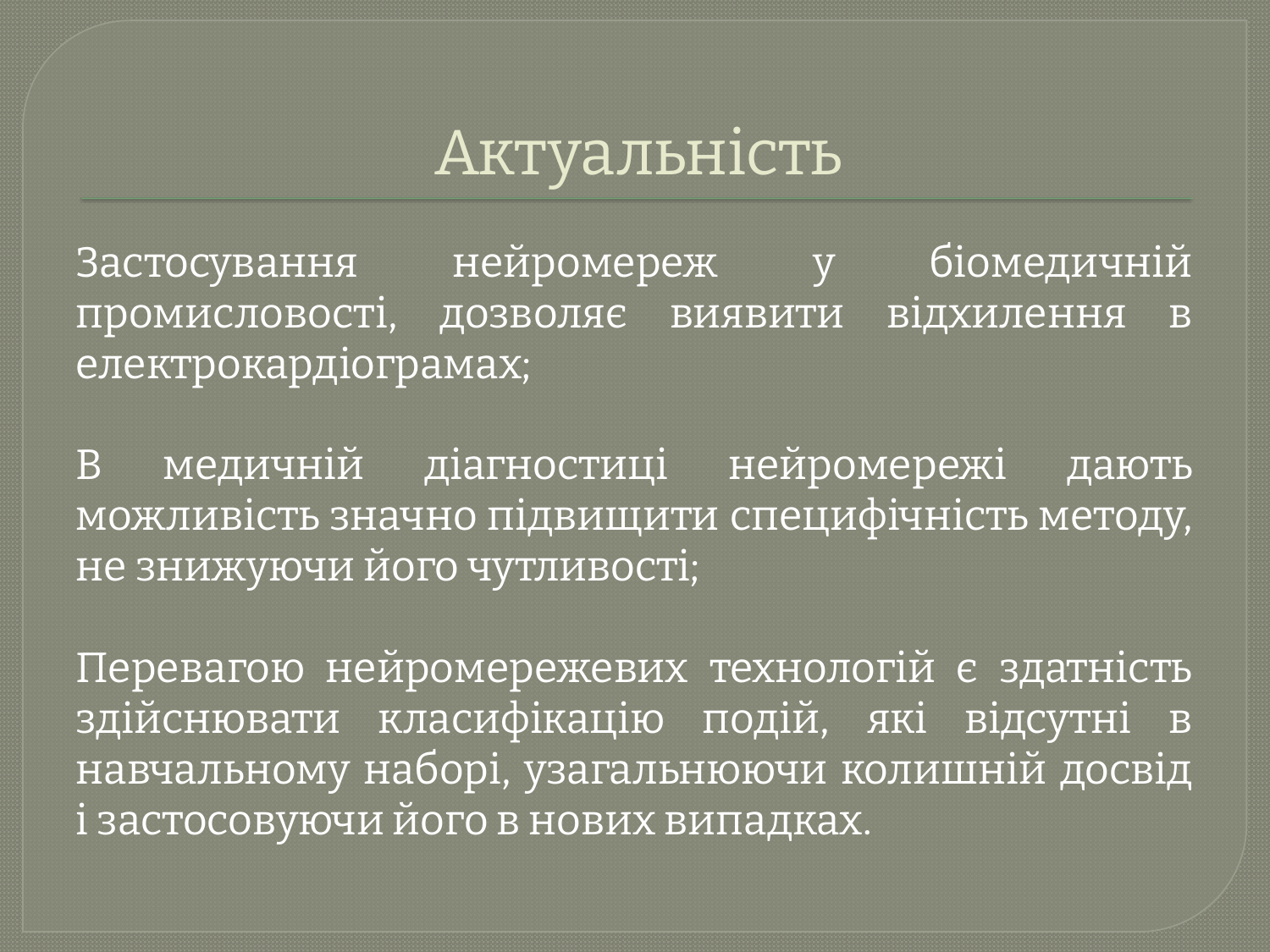

# Актуальність
Застосування нейромереж у біомедичній промисловості, дозволяє виявити відхилення в електрокардіограмах;

В медичній діагностиці нейромережі дають можливість значно підвищити специфічність методу, не знижуючи його чутливості;

Перевагою нейромережевих технологій є здатність здійснювати класифікацію подій, які відсутні в навчальному наборі, узагальнюючи колишній досвід і застосовуючи його в нових випадках.